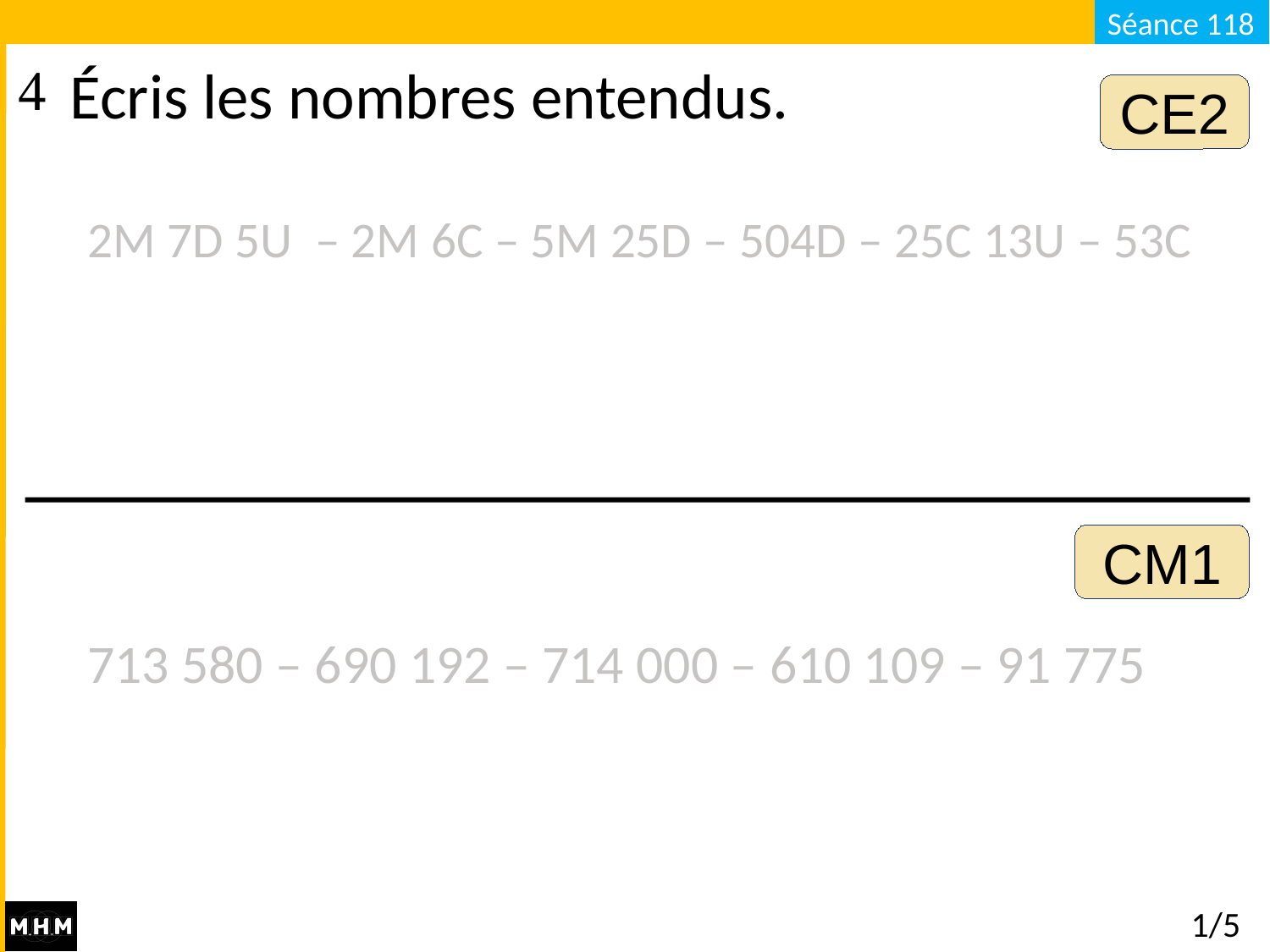

Écris les nombres entendus.
CE2
2M 7D 5U  – 2M 6C – 5M 25D – 504D – 25C 13U – 53C

CM1
713 580 – 690 192 – 714 000 – 610 109 – 91 775
# 1/5